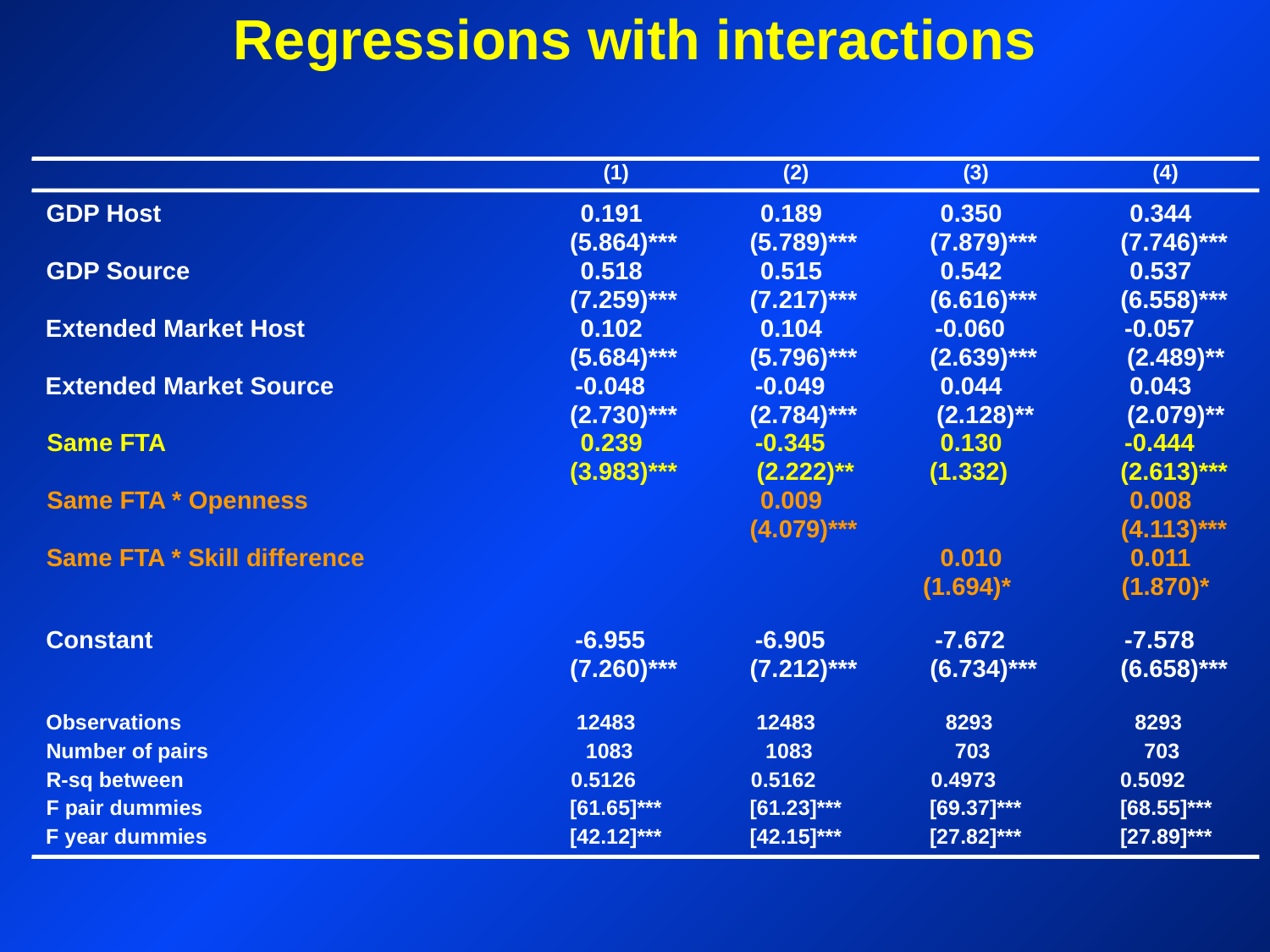

Regressions with interactions

(1)
(2)
(3)
(4)

GDP Host
0.191
0.189
0.350
0.344
(5.864)***
(5.789)***
(7.879)***
(7.746)***
GDP Source
0.518
0.515
0.542
0.537
(7.259)***
(7.217)***
(6.616)***
(6.558)***
Extended Market Host
0.102
0.104
-0.060
-0.057
(5.684)***
(5.796)***
(2.639)***
(2.489)**
Extended Market Source
-0.048
-0.049
0.044
0.043
(2.730)***
(2.784)***
(2.128)**
(2.079)**
Same FTA
0.239
-0.345
0.130
-0.444
(3.983)***
(2.222)**
(1.332)
(2.613)***
Same FTA * Openness
0.009
0.008
(4.079)***
(4.113)***
Same FTA * Skill difference
0.010
0.011
(1.694)*
(1.870)*
Constant
-6.955
-6.905
-7.672
-7.578
(7.260)***
(7.212)***
(6.734)***
(6.658)***
Observations
12483
12483
8293
8293
Number of pairs
1083
1083
703
703
R-sq between
0.5126
0.5162
0.4973
0.5092
F pair dummies
[61.65]***
[61.23]***
[69.37]***
[68.55]***
F year dummies
[42.12]***
[42.15]***
[27.82]***
[27.89]***